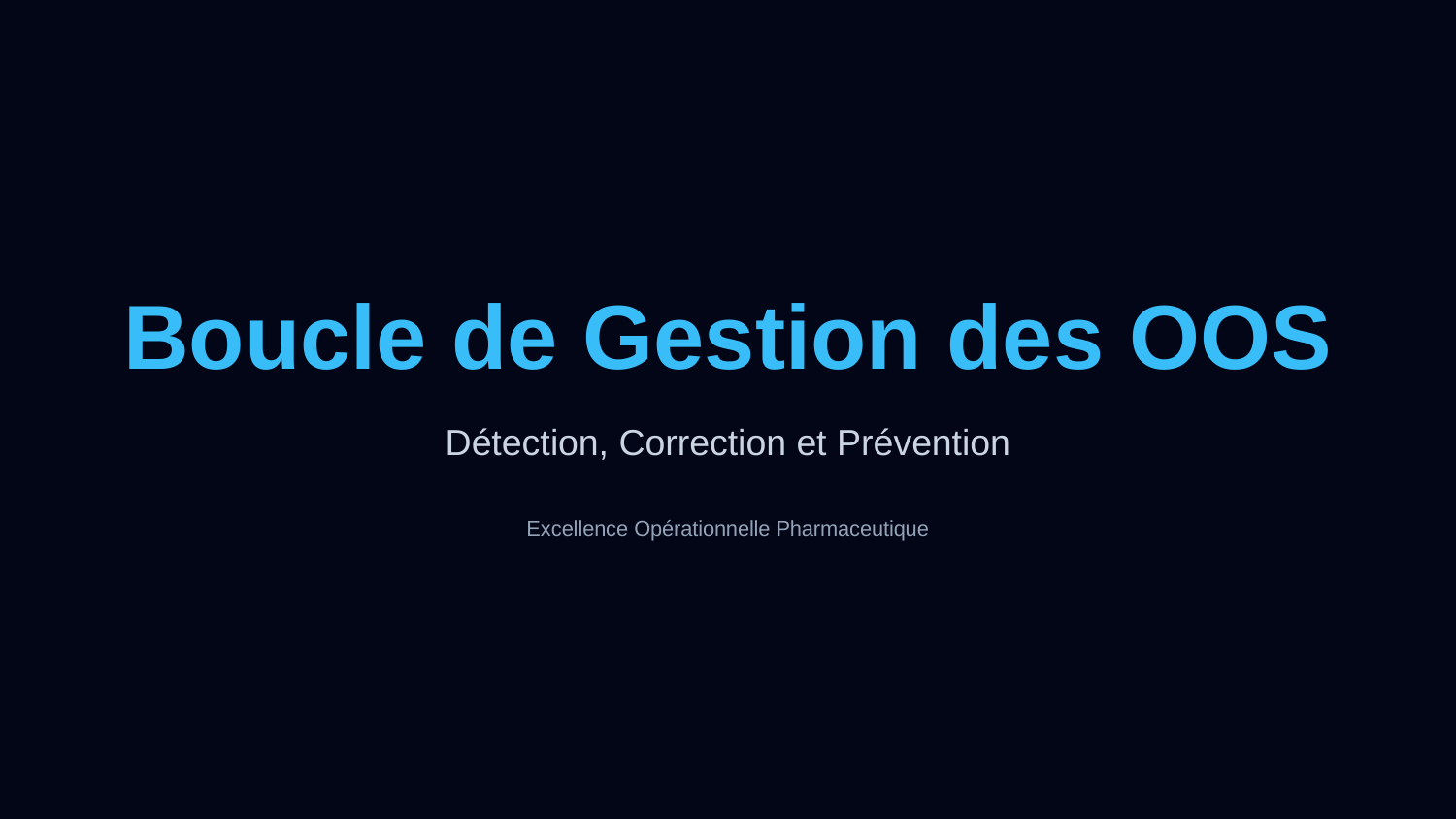

Boucle de Gestion des OOS
Détection, Correction et Prévention
Excellence Opérationnelle Pharmaceutique